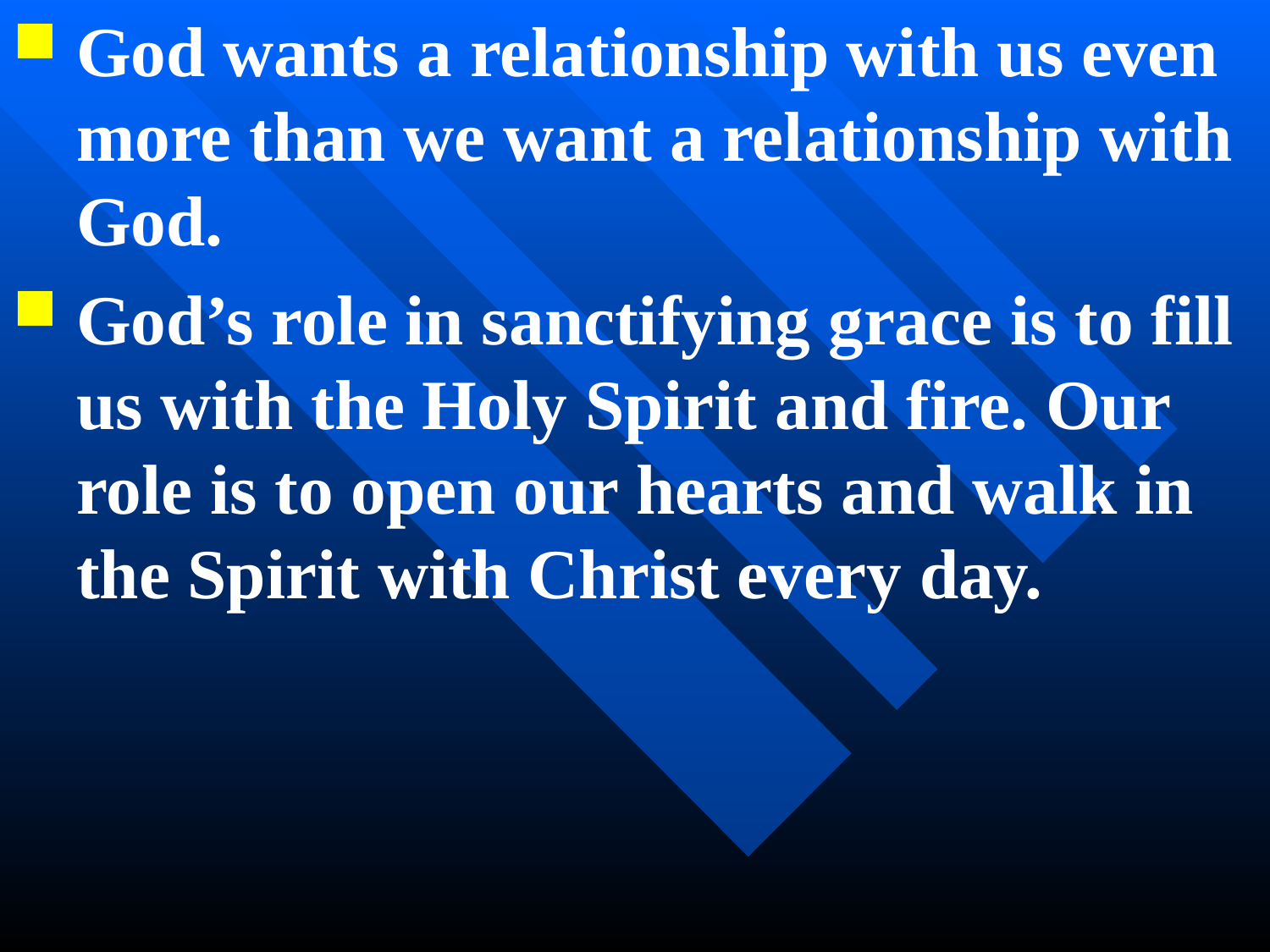

God wants a relationship with us even more than we want a relationship with God.
God’s role in sanctifying grace is to fill us with the Holy Spirit and fire. Our role is to open our hearts and walk in the Spirit with Christ every day.